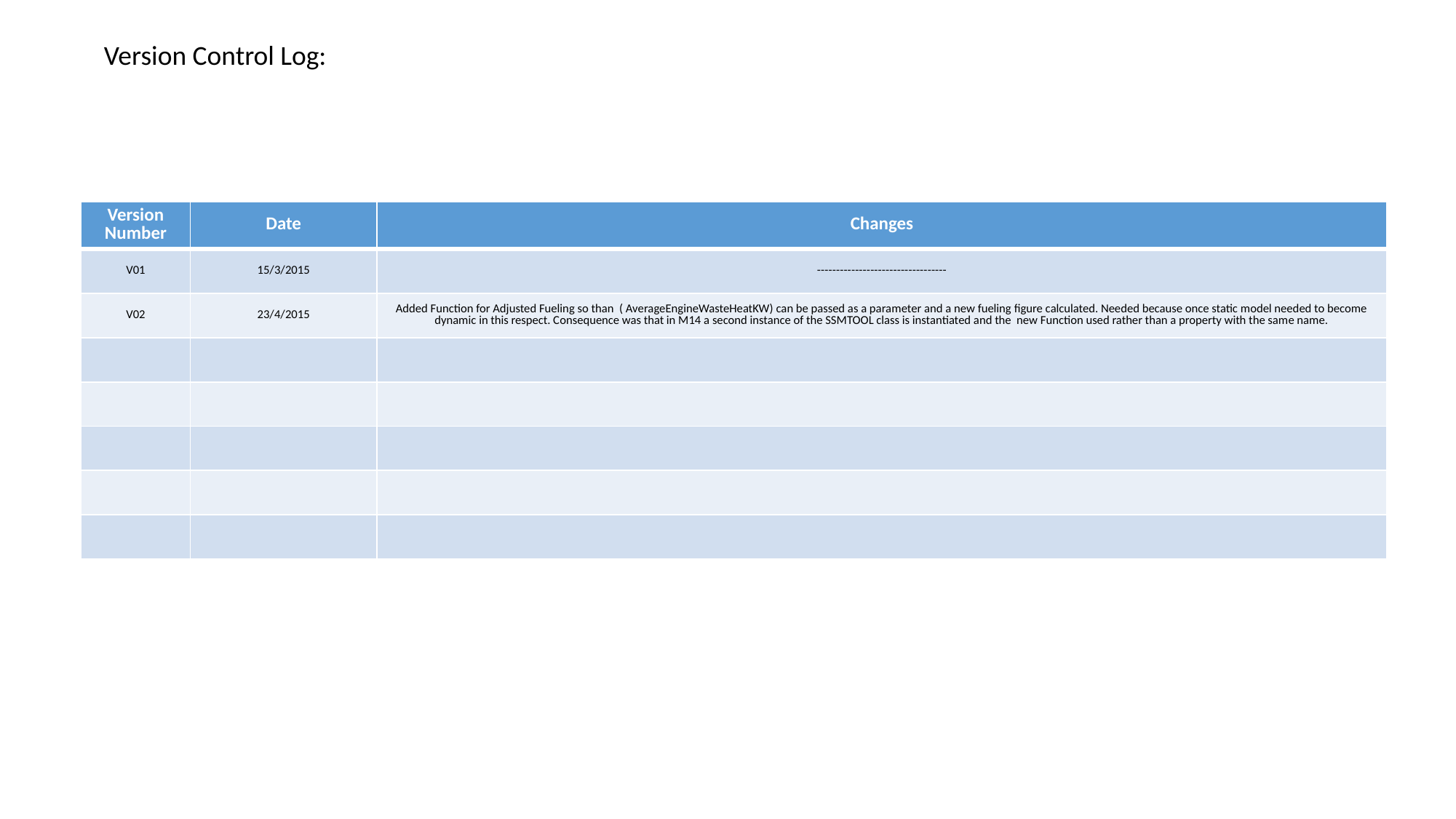

Version Control Log:
| Version Number | Date | Changes |
| --- | --- | --- |
| V01 | 15/3/2015 | ---------------------------------- |
| V02 | 23/4/2015 | Added Function for Adjusted Fueling so than ( AverageEngineWasteHeatKW) can be passed as a parameter and a new fueling figure calculated. Needed because once static model needed to become dynamic in this respect. Consequence was that in M14 a second instance of the SSMTOOL class is instantiated and the new Function used rather than a property with the same name. |
|  |  |  |
|  |  |  |
|  |  |  |
|  |  |  |
|  |  |  |